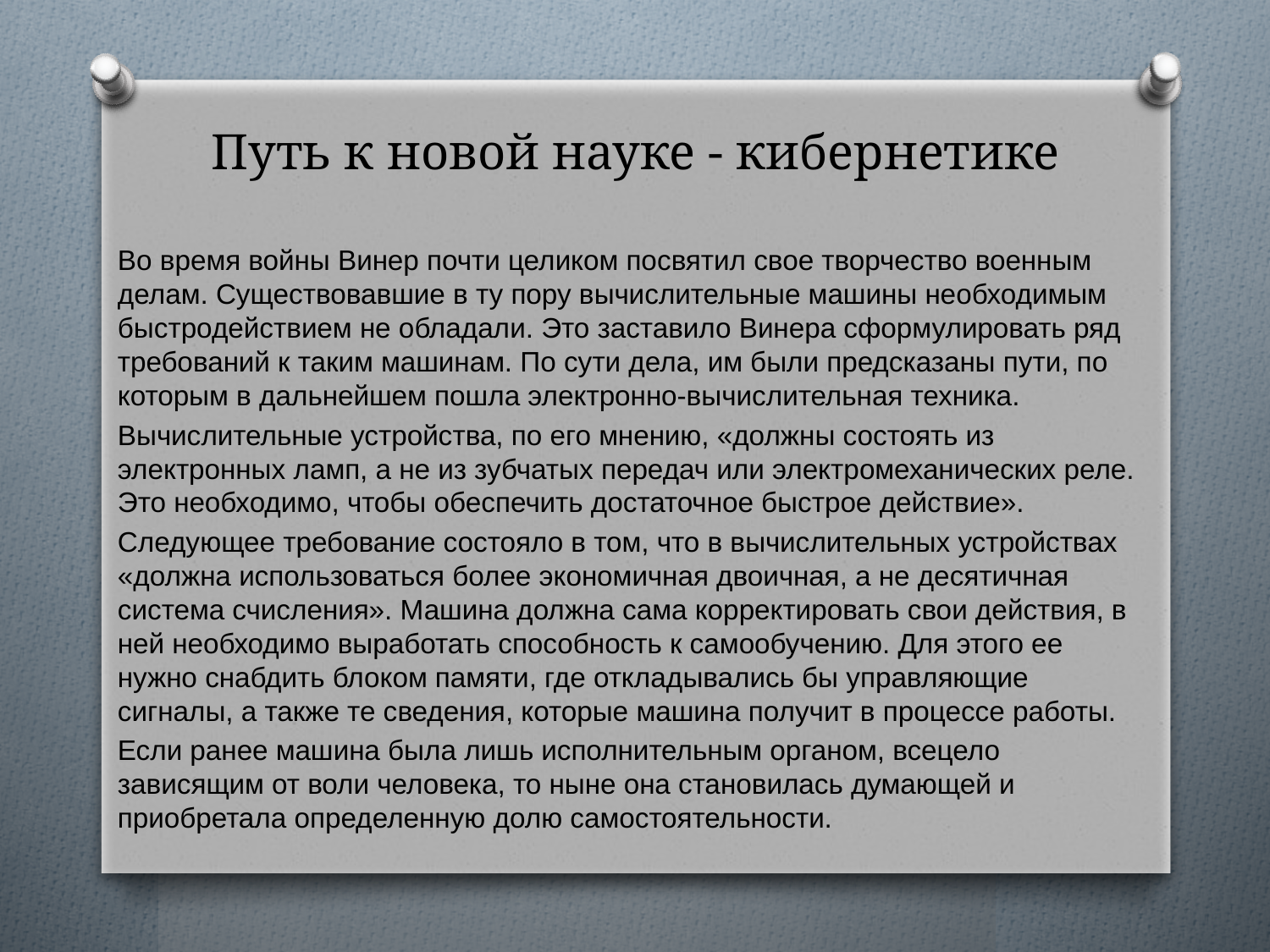

# Путь к новой науке - кибернетике
Во время войны Винер почти целиком посвятил свое творчество военным делам. Существовавшие в ту пору вычислительные машины необходимым быстродействием не обладали. Это заставило Винера сформулировать ряд требований к таким машинам. По сути дела, им были предсказаны пути, по которым в дальнейшем пошла электронно-вычислительная техника.
Вычислительные устройства, по его мнению, «должны состоять из электронных ламп, а не из зубчатых передач или электромеханических реле. Это необходимо, чтобы обеспечить достаточное быстрое действие».
Следующее требование состояло в том, что в вычислительных устройствах «должна использоваться более экономичная двоичная, а не десятичная система счисления». Машина должна сама корректировать свои действия, в ней необходимо выработать способность к самообучению. Для этого ее нужно снабдить блоком памяти, где откладывались бы управляющие сигналы, а также те сведения, которые машина получит в процессе работы.
Если ранее машина была лишь исполнительным органом, всецело зависящим от воли человека, то ныне она становилась думающей и приобретала определенную долю самостоятельности.